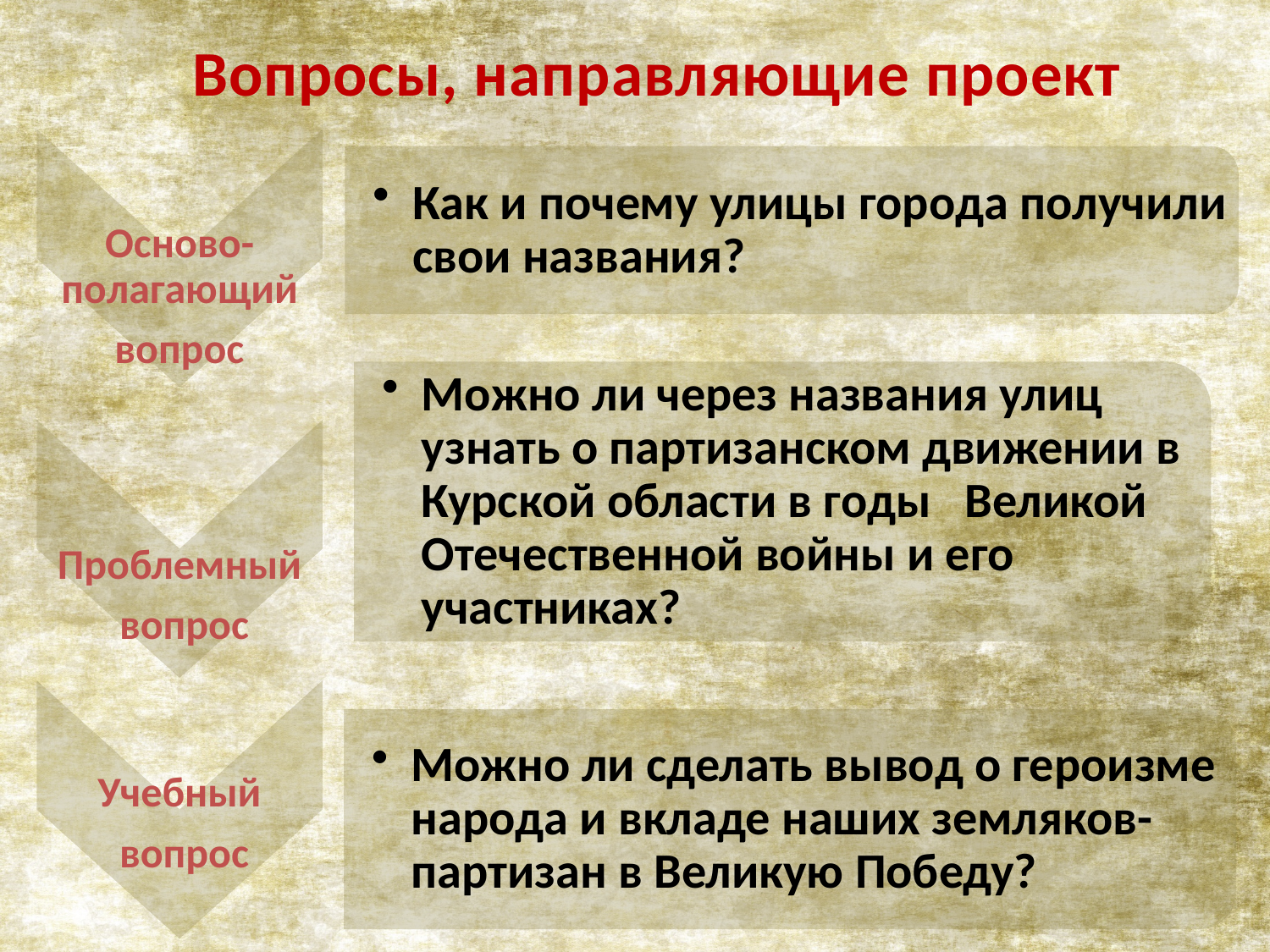

Вопросы, направляющие проект

Осново-полагающий
вопрос
Как и почему улицы города получили свои названия?

Проблемный
 вопрос
Можно ли через названия улиц узнать о партизанском движении в Курской области в годы   Великой Отечественной войны и его участниках?
Учебный
 вопрос
Можно ли сделать вывод о героизме народа и вкладе наших земляков-партизан в Великую Победу?